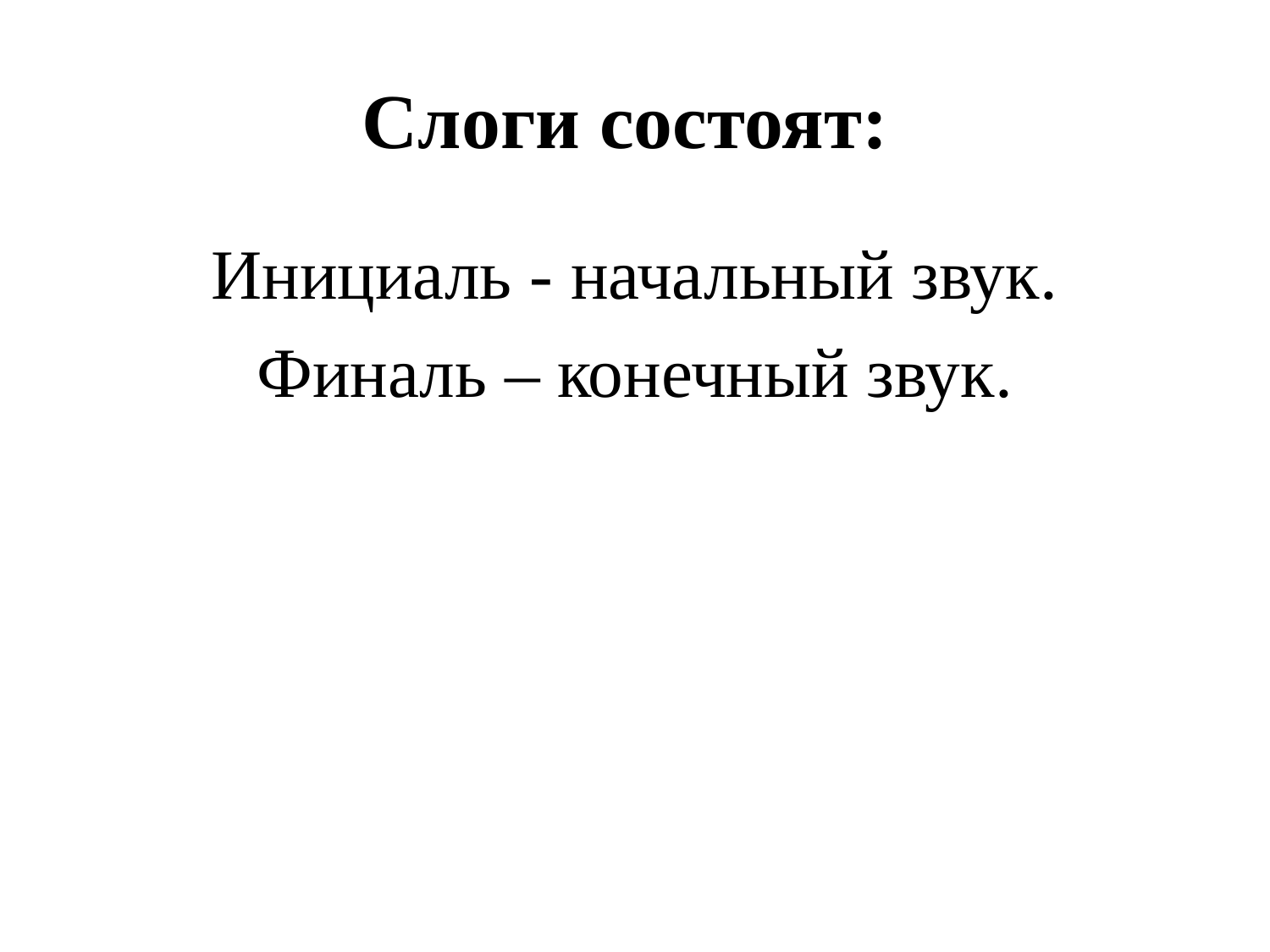

# Слоги состоят:
Инициаль - начальный звук.
Финаль – конечный звук.